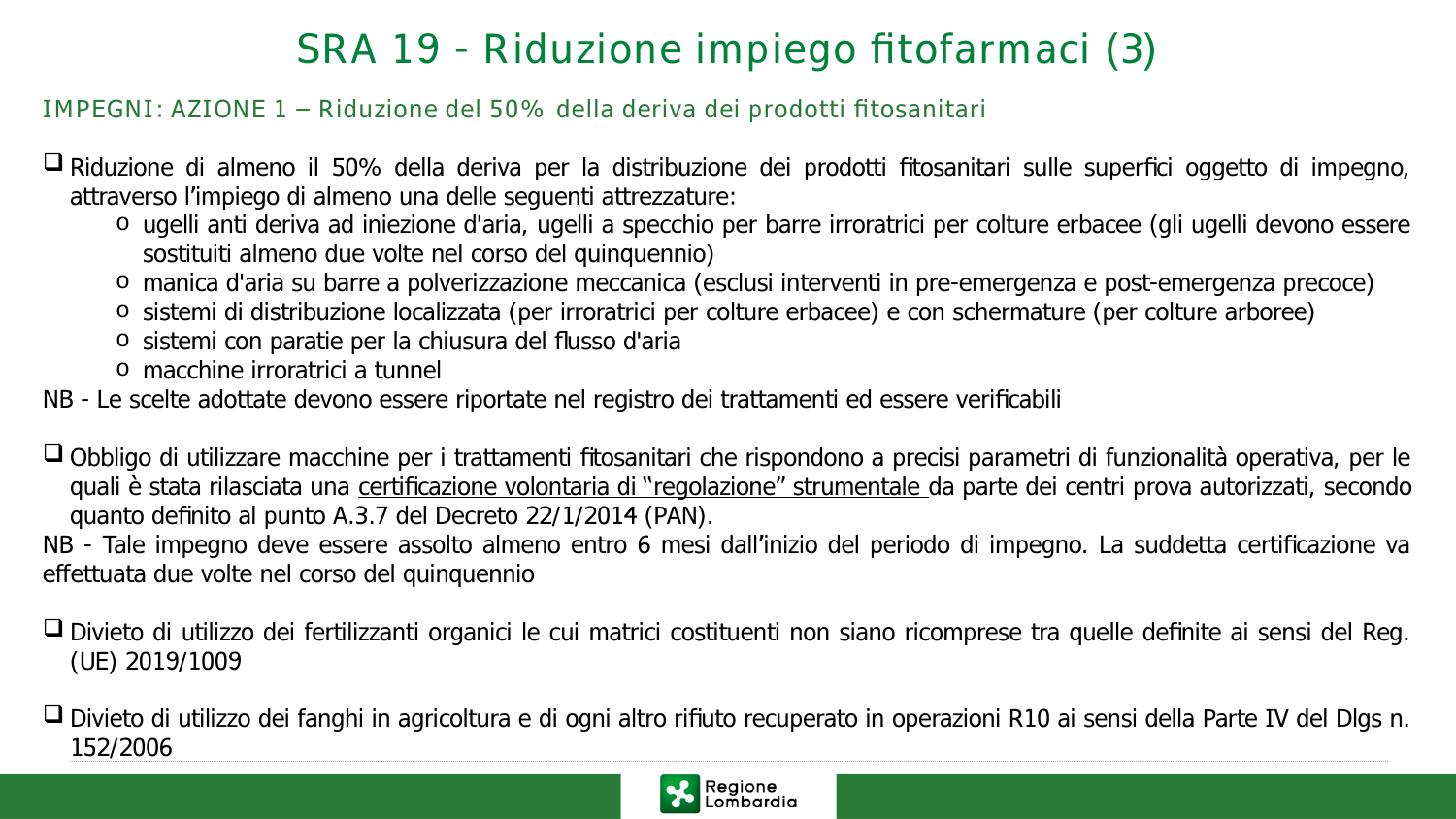

# SRA 19 - Riduzione impiego fitofarmaci (3)
IMPEGNI: AZIONE 1 – Riduzione del 50% della deriva dei prodotti fitosanitari

Riduzione di almeno il 50% della deriva per la distribuzione dei prodotti fitosanitari sulle superfici oggetto di impegno, attraverso l’impiego di almeno una delle seguenti attrezzature:
ugelli anti deriva ad iniezione d'aria, ugelli a specchio per barre irroratrici per colture erbacee (gli ugelli devono essere sostituiti almeno due volte nel corso del quinquennio)
manica d'aria su barre a polverizzazione meccanica (esclusi interventi in pre-emergenza e post-emergenza precoce)
sistemi di distribuzione localizzata (per irroratrici per colture erbacee) e con schermature (per colture arboree)
sistemi con paratie per la chiusura del flusso d'aria
macchine irroratrici a tunnel
NB - Le scelte adottate devono essere riportate nel registro dei trattamenti ed essere verificabili

Obbligo di utilizzare macchine per i trattamenti fitosanitari che rispondono a precisi parametri di funzionalità operativa, per le quali è stata rilasciata una certificazione volontaria di “regolazione” strumentale da parte dei centri prova autorizzati, secondo quanto definito al punto A.3.7 del Decreto 22/1/2014 (PAN).
NB - Tale impegno deve essere assolto almeno entro 6 mesi dall’inizio del periodo di impegno. La suddetta certificazione va effettuata due volte nel corso del quinquennio

Divieto di utilizzo dei fertilizzanti organici le cui matrici costituenti non siano ricomprese tra quelle definite ai sensi del Reg. (UE) 2019/1009

Divieto di utilizzo dei fanghi in agricoltura e di ogni altro rifiuto recuperato in operazioni R10 ai sensi della Parte IV del Dlgs n. 152/2006